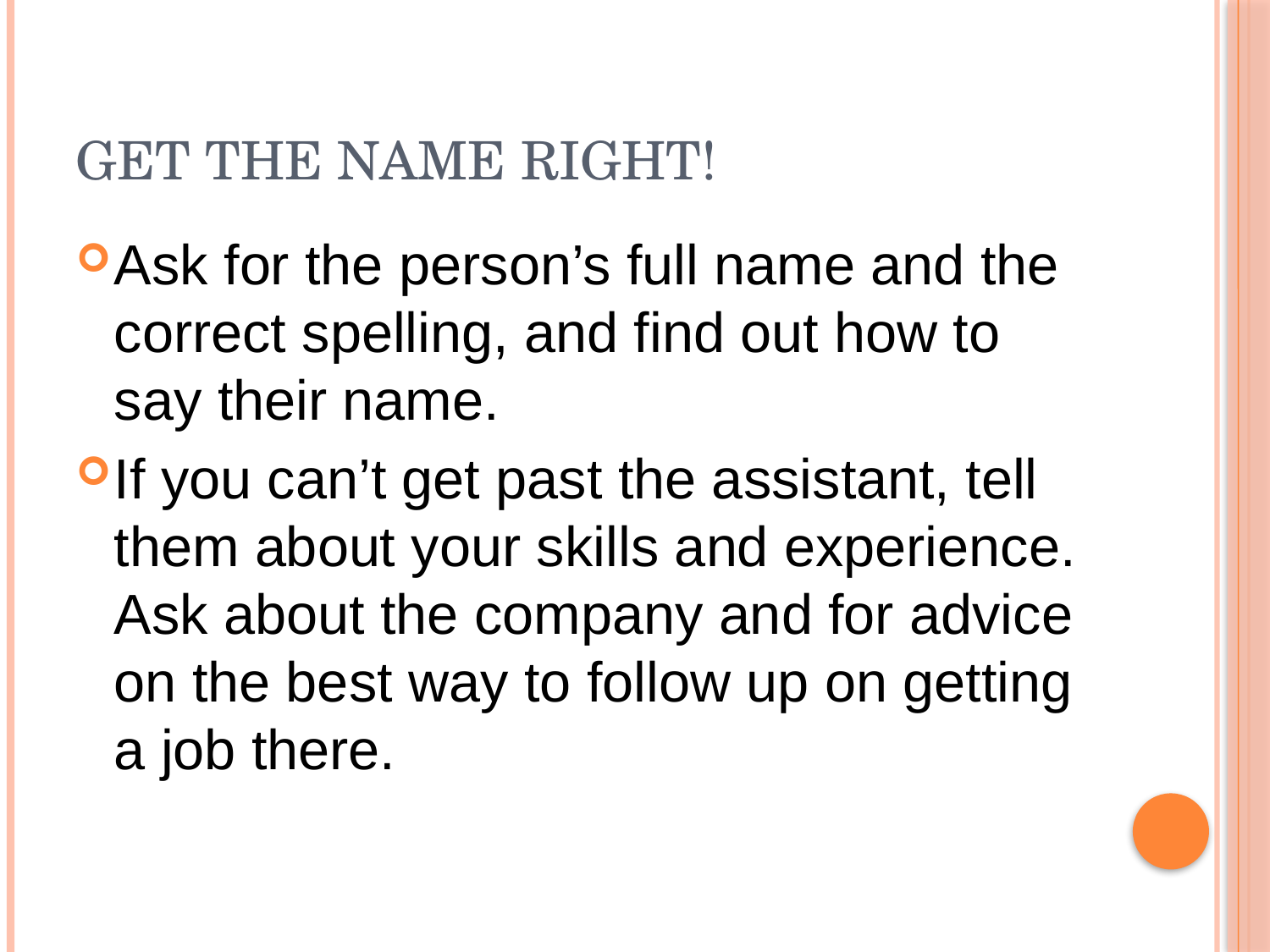

# Get the name right!
Ask for the person’s full name and the correct spelling, and find out how to say their name.
If you can’t get past the assistant, tell them about your skills and experience. Ask about the company and for advice on the best way to follow up on getting a job there.